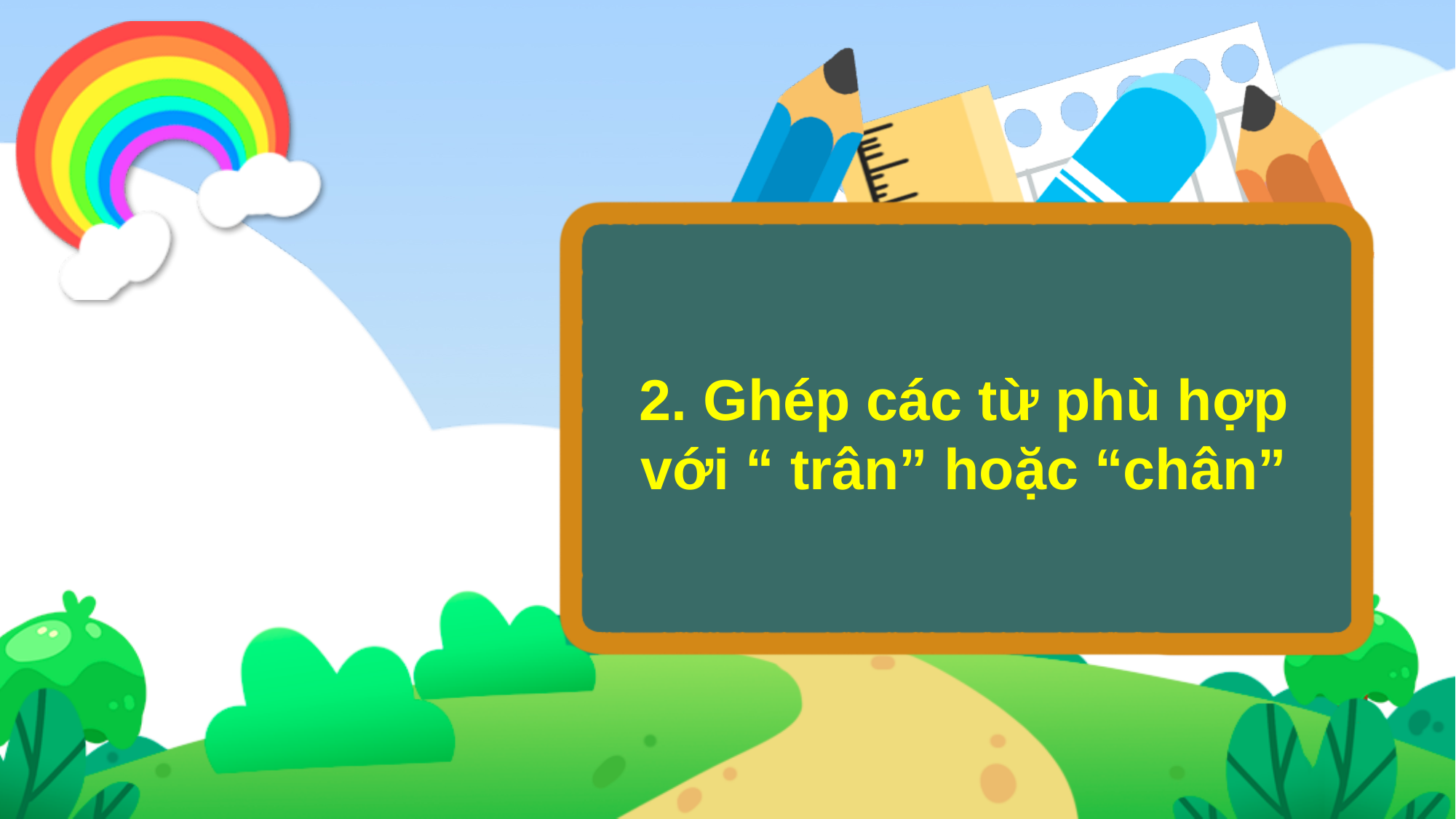

2. Ghép các từ phù hợp với “ trân” hoặc “chân”